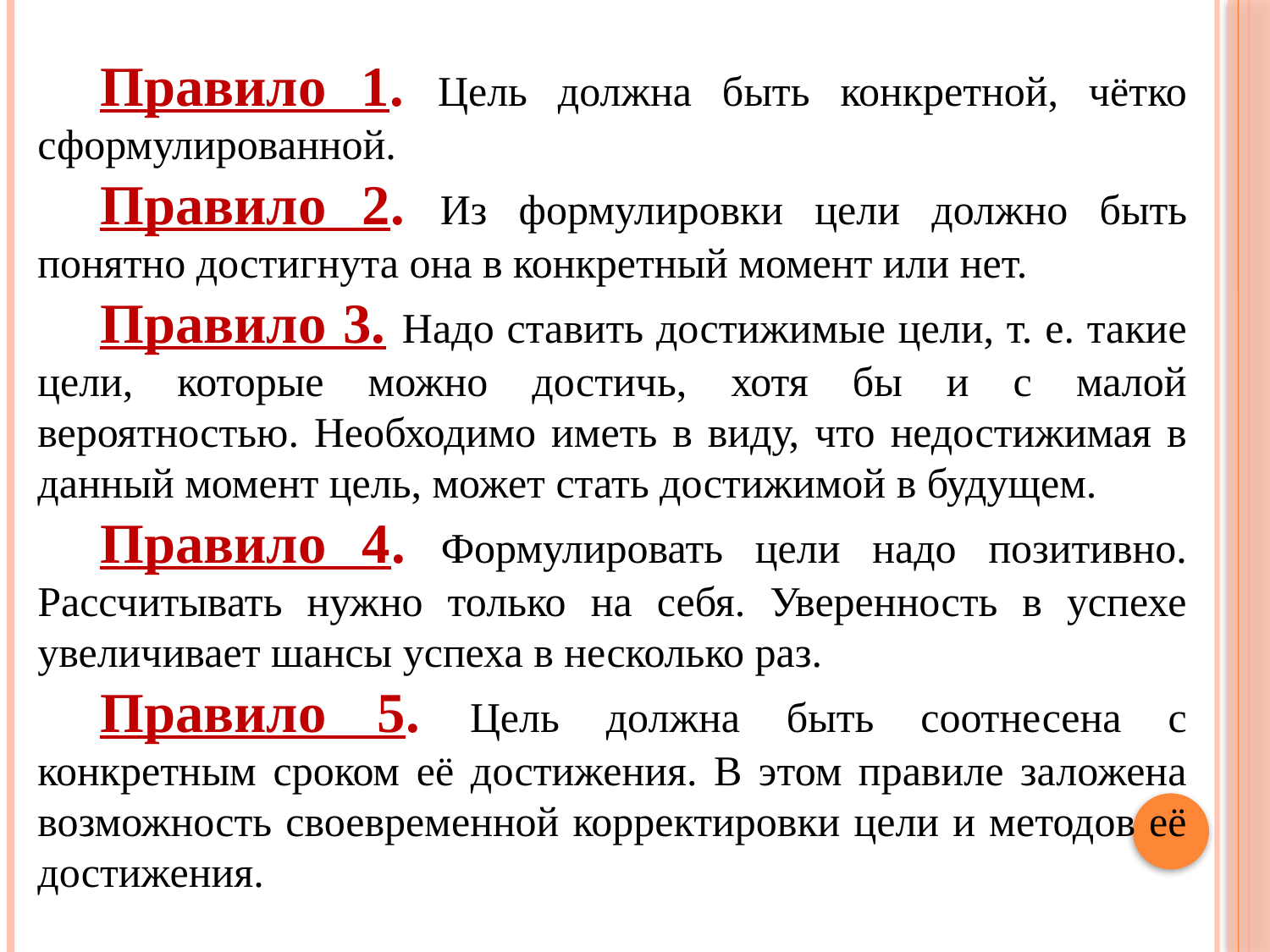

Правило 1. Цель должна быть конкретной, чётко сформулированной.
Правило 2. Из формулировки цели должно быть понятно достигнута она в конкретный момент или нет.
Правило 3. Надо ставить достижимые цели, т. е. такие цели, которые можно достичь, хотя бы и с малой вероятностью. Необходимо иметь в виду, что недостижимая в данный момент цель, может стать достижимой в будущем.
Правило 4. Формулировать цели надо позитивно. Рассчитывать нужно только на себя. Уверенность в успехе увеличивает шансы успеха в несколько раз.
Правило 5. Цель должна быть соотнесена с конкретным сроком её достижения. В этом правиле заложена возможность своевременной корректировки цели и методов её достижения.